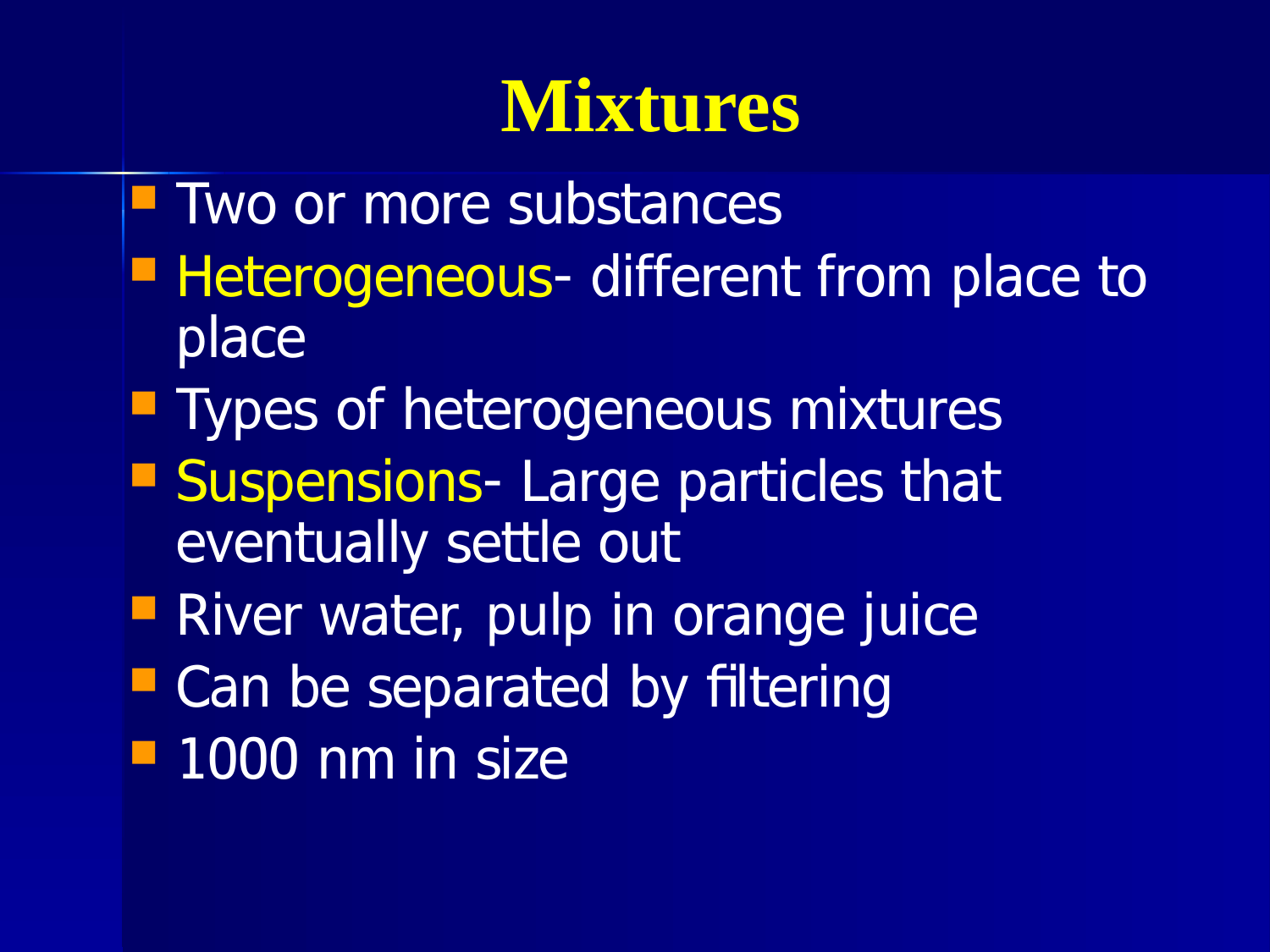

# Mixtures
Two or more substances
Heterogeneous- different from place to place
Types of heterogeneous mixtures
Suspensions- Large particles that eventually settle out
River water, pulp in orange juice
Can be separated by filtering
1000 nm in size